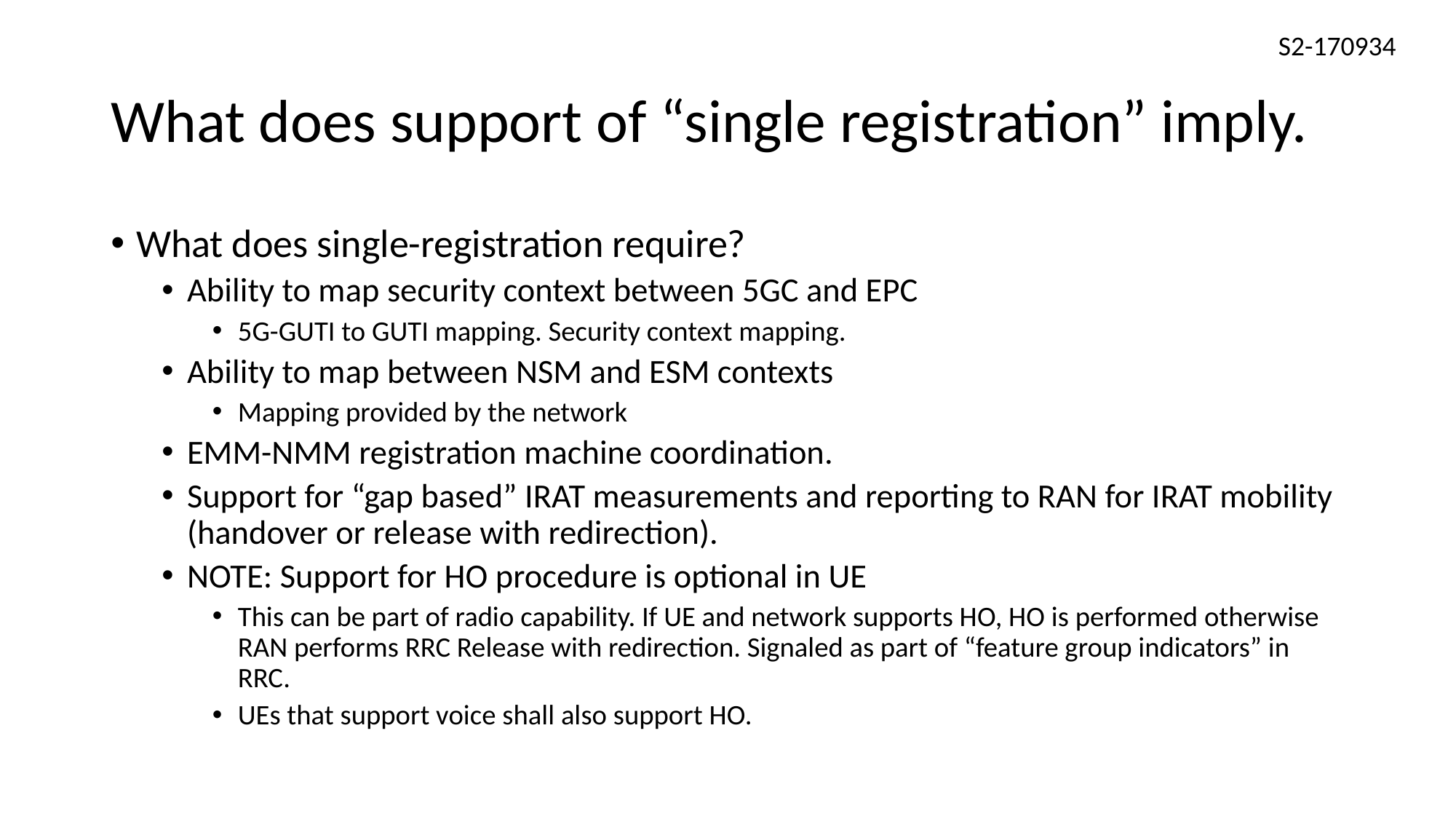

# What does support of “single registration” imply.
What does single-registration require?
Ability to map security context between 5GC and EPC
5G-GUTI to GUTI mapping. Security context mapping.
Ability to map between NSM and ESM contexts
Mapping provided by the network
EMM-NMM registration machine coordination.
Support for “gap based” IRAT measurements and reporting to RAN for IRAT mobility (handover or release with redirection).
NOTE: Support for HO procedure is optional in UE
This can be part of radio capability. If UE and network supports HO, HO is performed otherwise RAN performs RRC Release with redirection. Signaled as part of “feature group indicators” in RRC.
UEs that support voice shall also support HO.